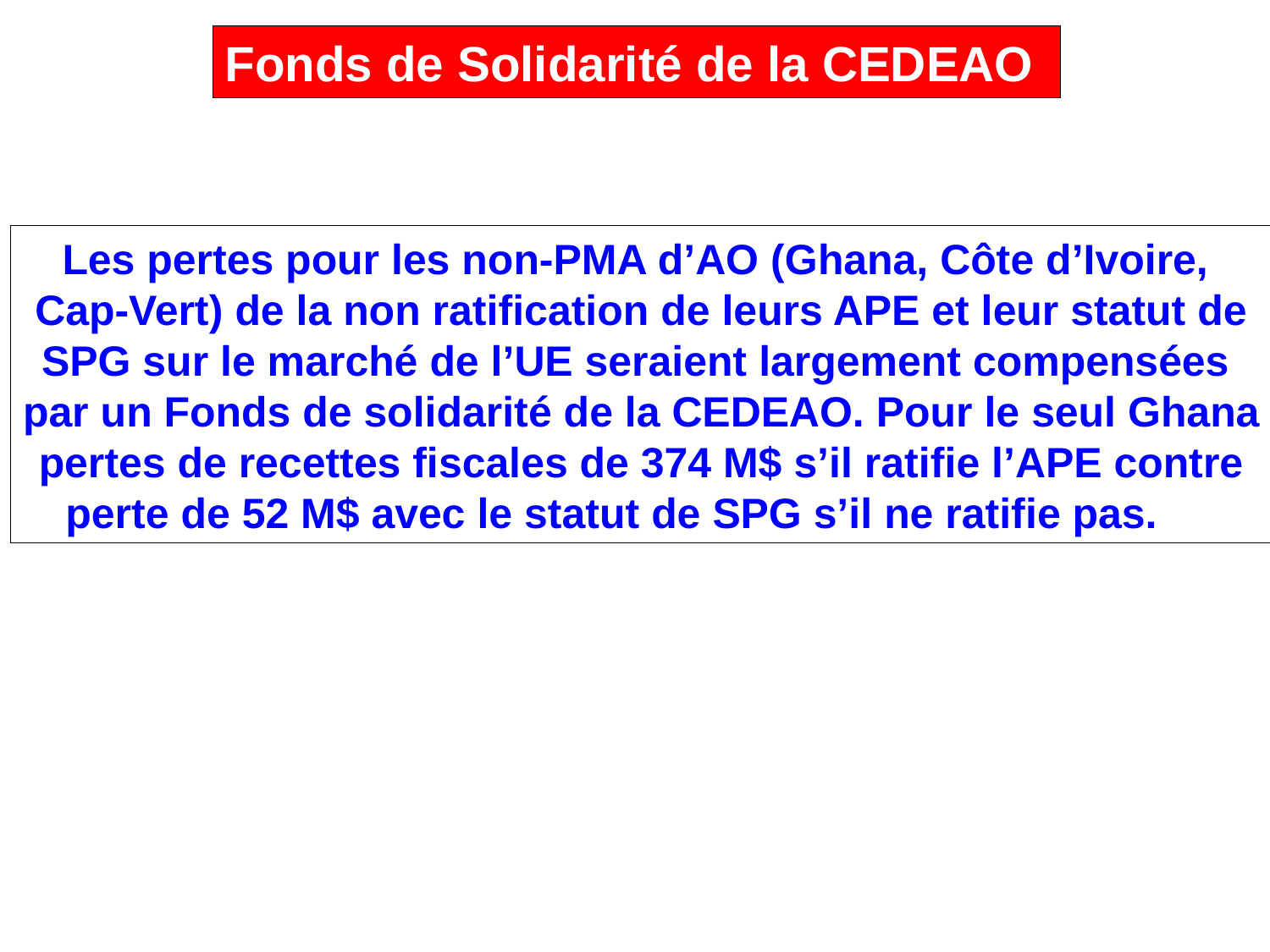

Fonds de Solidarité de la CEDEAO

Les pertes pour les non-PMA d’AO (Ghana, Côte d’Ivoire,
Cap-Vert) de la non ratification de leurs APE et leur statut de
SPG sur le marché de l’UE seraient largement compensées
par un Fonds de solidarité de la CEDEAO. Pour le seul Ghana
pertes de recettes fiscales de 374 M$ s’il ratifie l’APE contre
perte de 52 M$ avec le statut de SPG s’il ne ratifie pas.